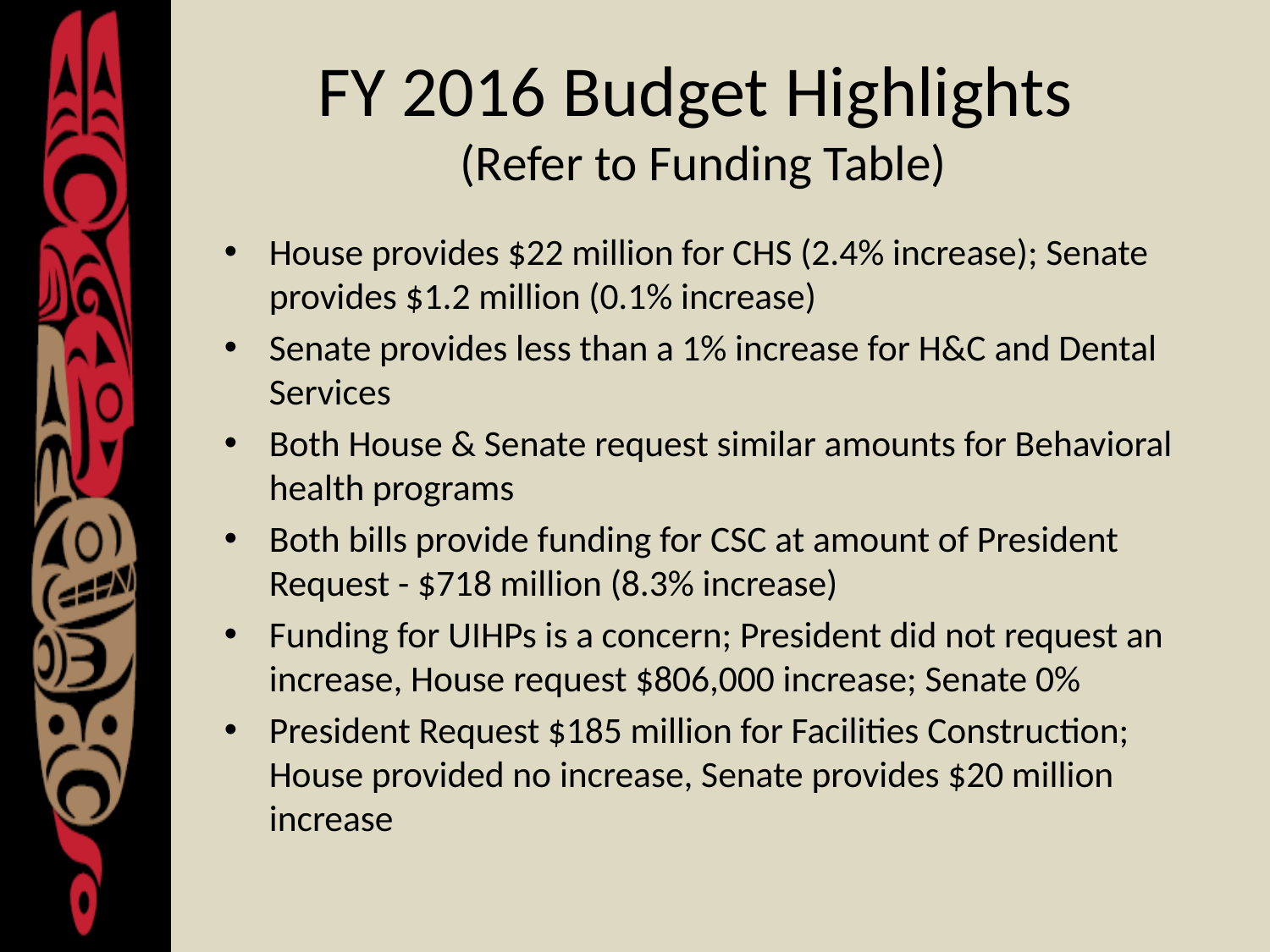

# FY 2016 Budget Highlights (Refer to Funding Table)
House provides $22 million for CHS (2.4% increase); Senate provides $1.2 million (0.1% increase)
Senate provides less than a 1% increase for H&C and Dental Services
Both House & Senate request similar amounts for Behavioral health programs
Both bills provide funding for CSC at amount of President Request - $718 million (8.3% increase)
Funding for UIHPs is a concern; President did not request an increase, House request $806,000 increase; Senate 0%
President Request $185 million for Facilities Construction; House provided no increase, Senate provides $20 million increase